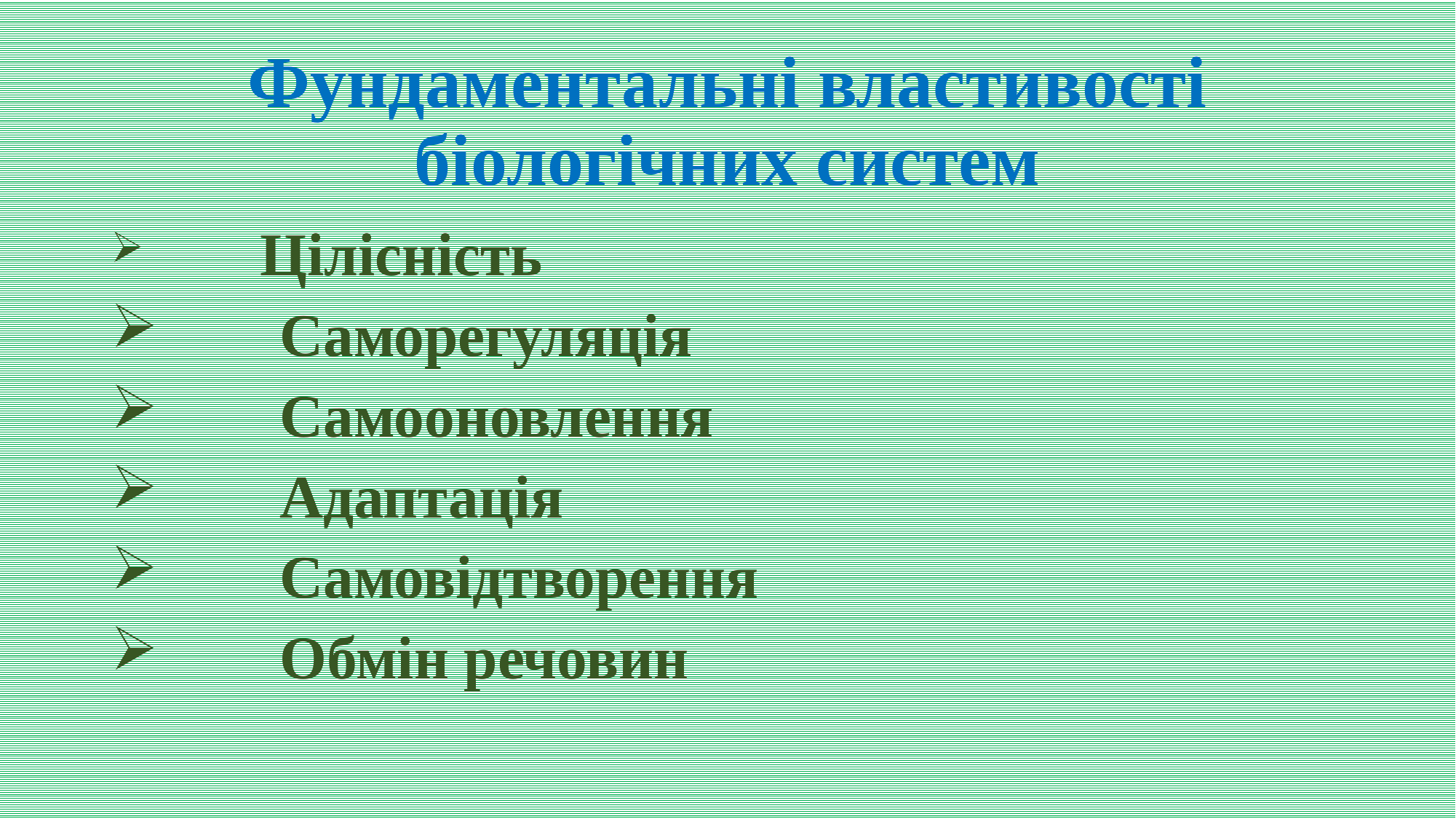

# Фундаментальні властивості біологічних систем
            Цілісність
        Саморегуляція
        Самооновлення
        Адаптація
        Самовідтворення
        Обмін речовин